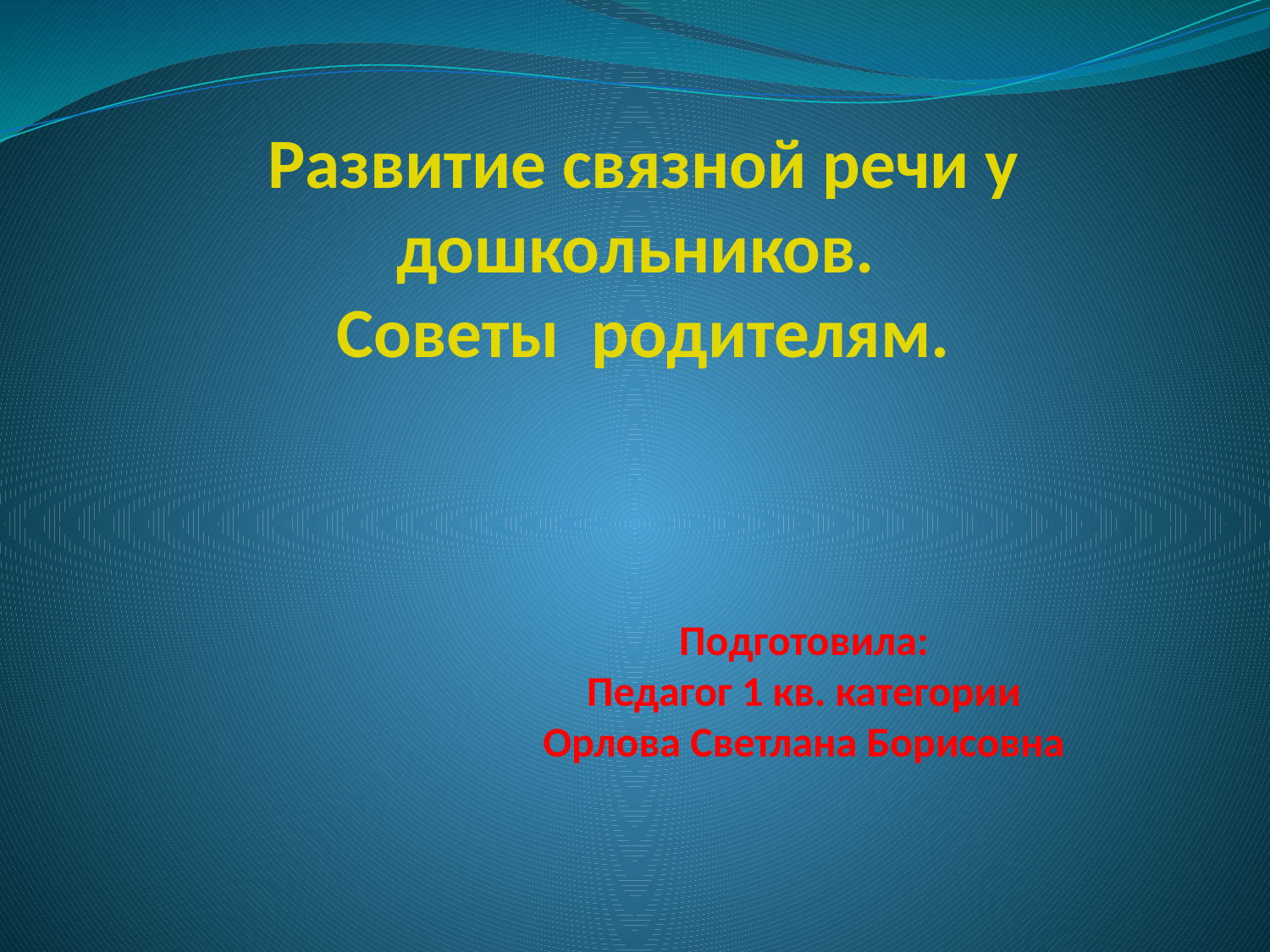

# Развитие связной речи у дошкольников. Советы  родителям.
Подготовила:
Педагог 1 кв. категории
Орлова Светлана Борисовна